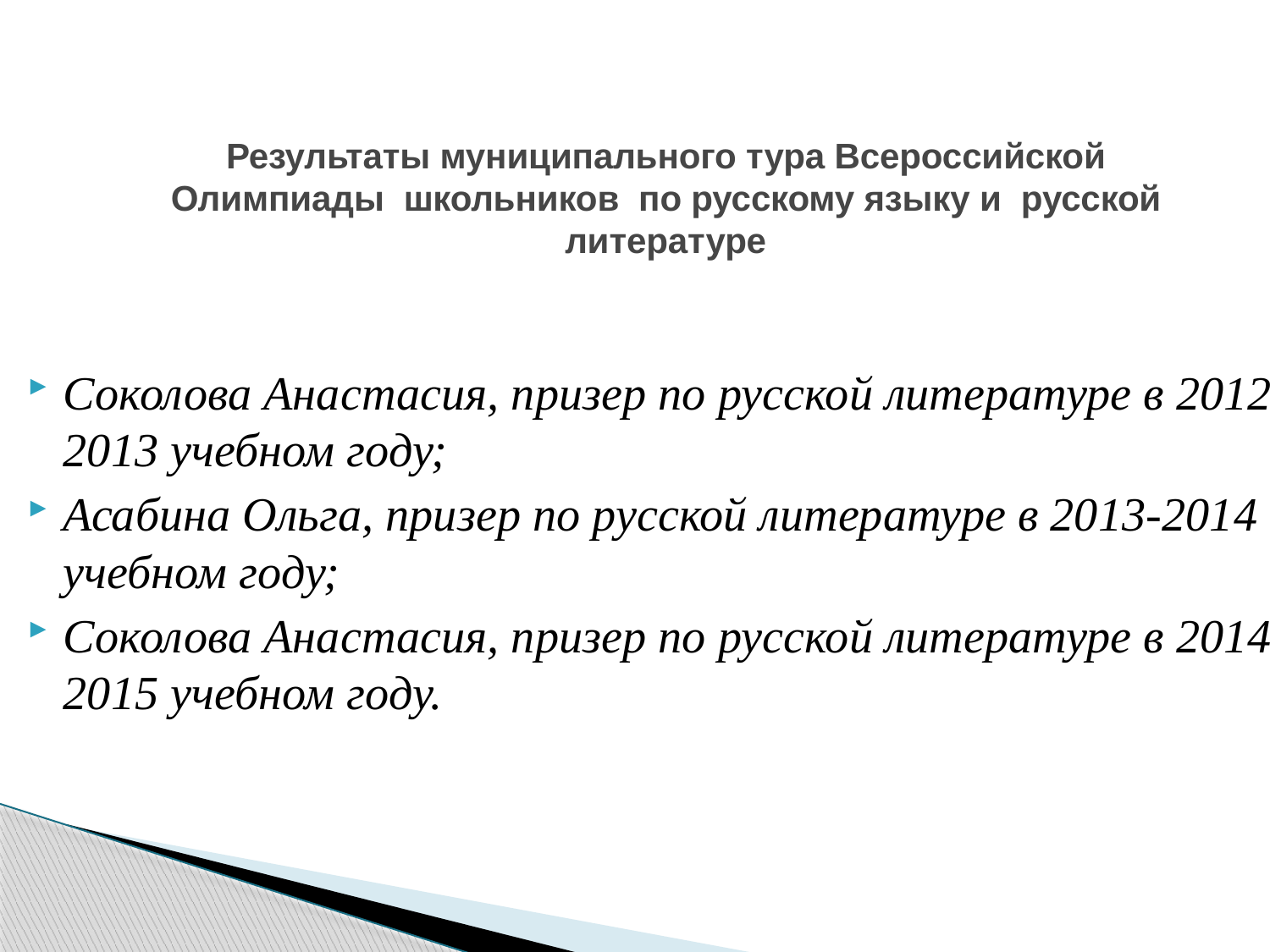

# Результаты муниципального тура Всероссийской Олимпиады  школьников  по русскому языку и  русской литературе
Соколова Анастасия, призер по русской литературе в 2012-2013 учебном году;
Асабина Ольга, призер по русской литературе в 2013-2014 учебном году;
Соколова Анастасия, призер по русской литературе в 2014-2015 учебном году.